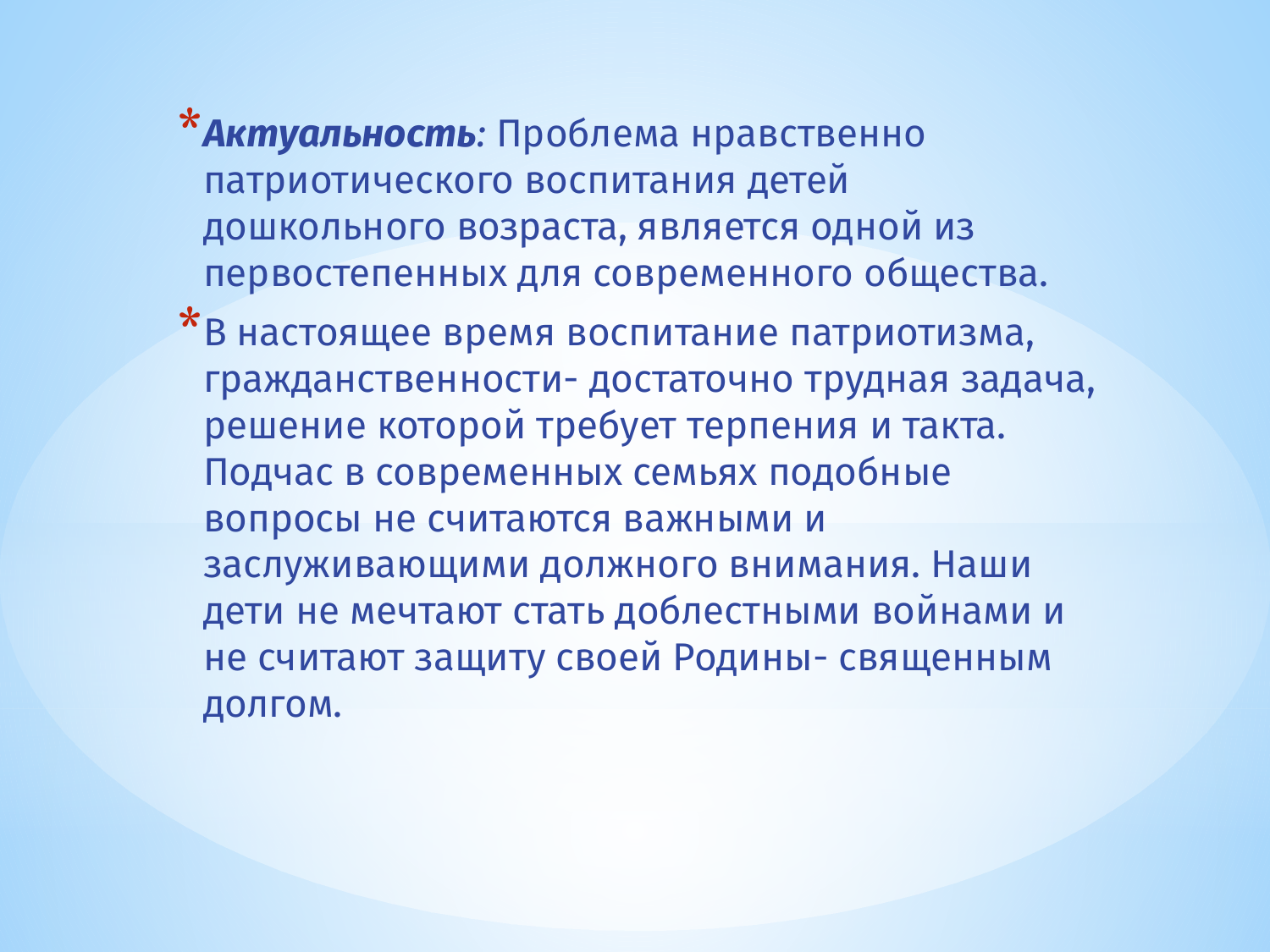

Актуальность: Проблема нравственно патриотического воспитания детей дошкольного возраста, является одной из первостепенных для современного общества.
В настоящее время воспитание патриотизма, гражданственности- достаточно трудная задача, решение которой требует терпения и такта. Подчас в современных семьях подобные вопросы не считаются важными и заслуживающими должного внимания. Наши дети не мечтают стать доблестными войнами и не считают защиту своей Родины- священным долгом.